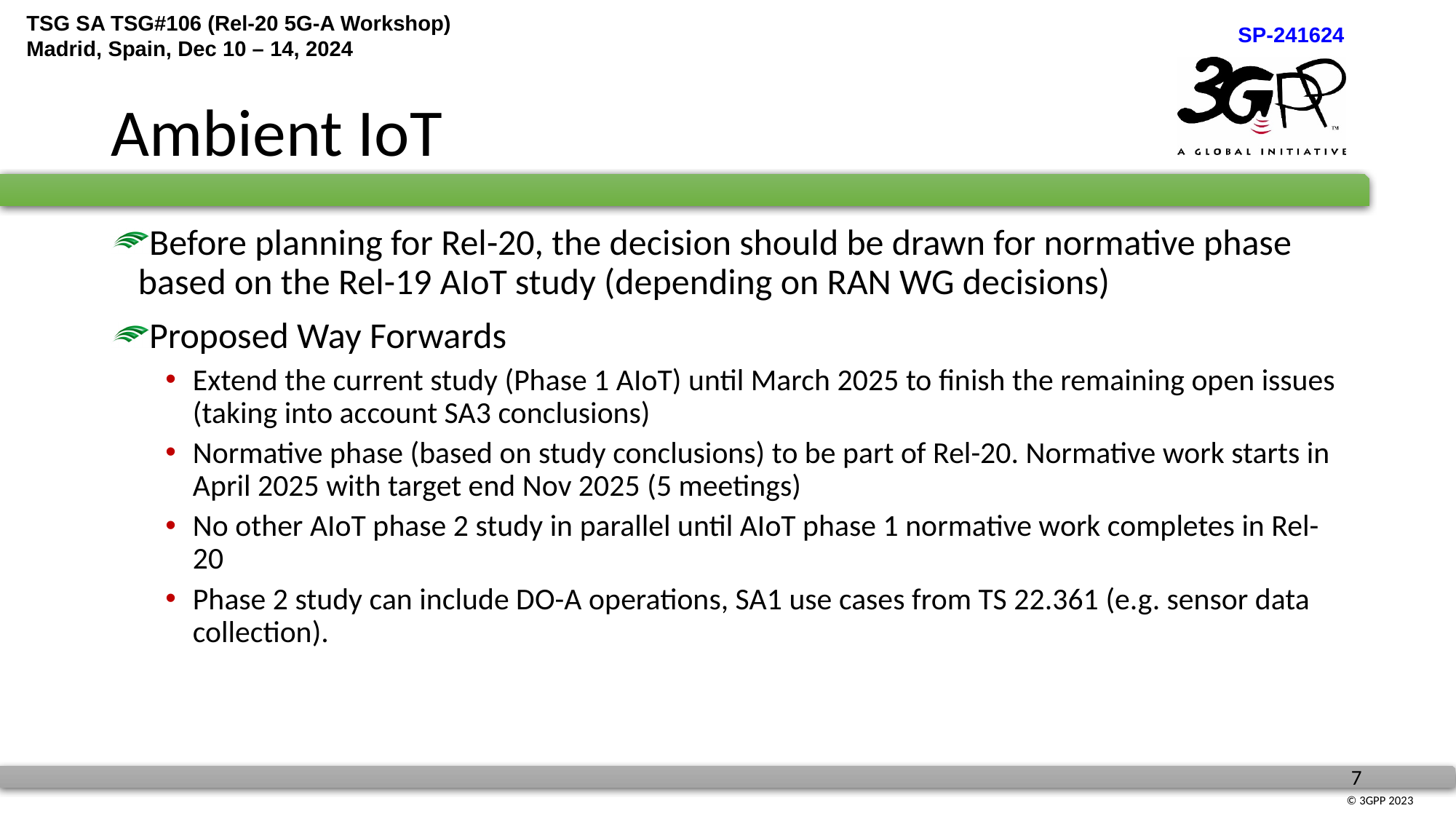

# Ambient IoT
Before planning for Rel-20, the decision should be drawn for normative phase based on the Rel-19 AIoT study (depending on RAN WG decisions)
Proposed Way Forwards
Extend the current study (Phase 1 AIoT) until March 2025 to finish the remaining open issues (taking into account SA3 conclusions)
Normative phase (based on study conclusions) to be part of Rel-20. Normative work starts in April 2025 with target end Nov 2025 (5 meetings)
No other AIoT phase 2 study in parallel until AIoT phase 1 normative work completes in Rel-20
Phase 2 study can include DO-A operations, SA1 use cases from TS 22.361 (e.g. sensor data collection).